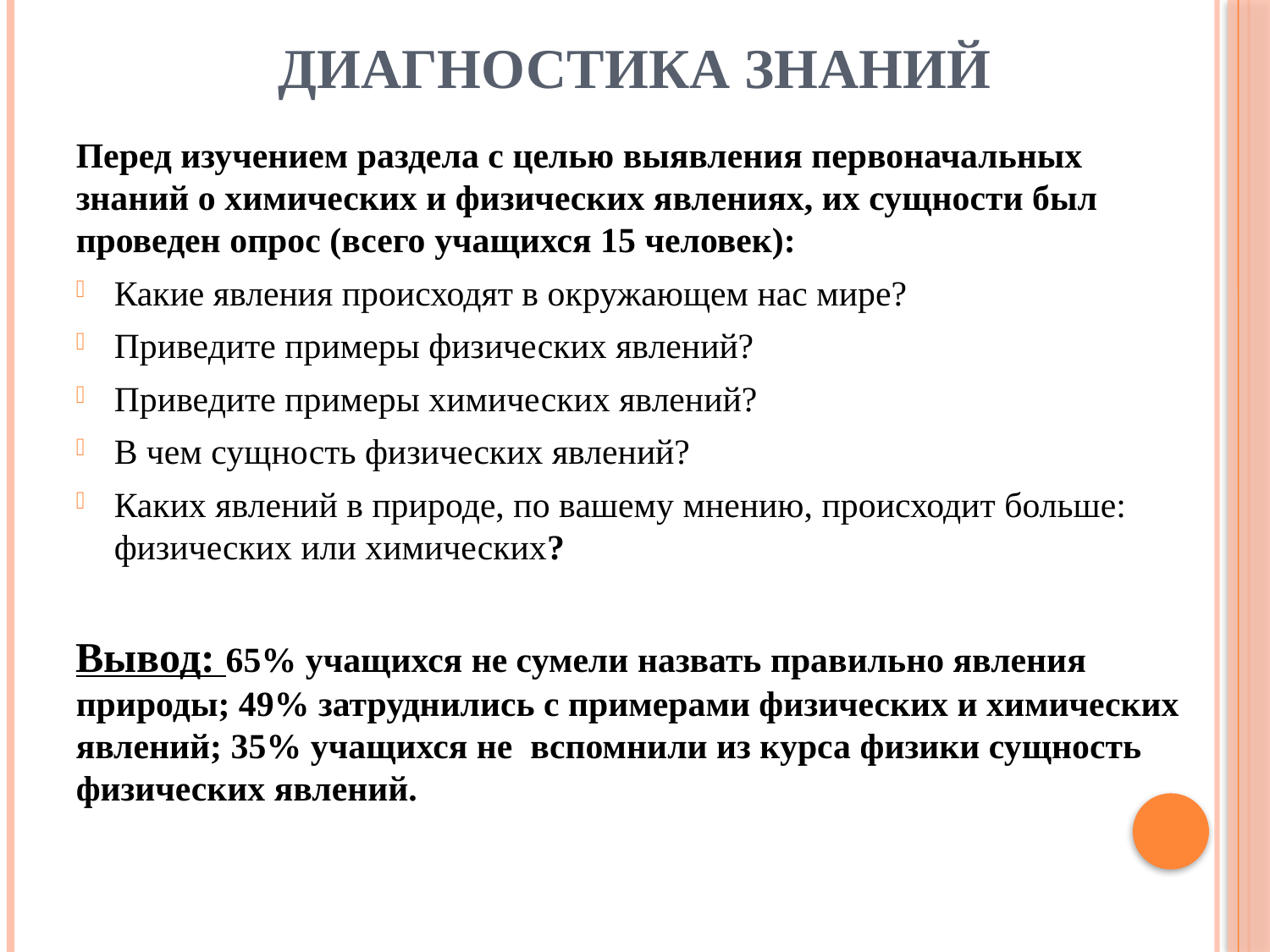

# Диагностика знаний
Перед изучением раздела с целью выявления первоначальных знаний о химических и физических явлениях, их сущности был проведен опрос (всего учащихся 15 человек):
Какие явления происходят в окружающем нас мире?
Приведите примеры физических явлений?
Приведите примеры химических явлений?
В чем сущность физических явлений?
Каких явлений в природе, по вашему мнению, происходит больше: физических или химических?

Вывод: 65% учащихся не сумели назвать правильно явления природы; 49% затруднились с примерами физических и химических явлений; 35% учащихся не  вспомнили из курса физики сущность физических явлений.